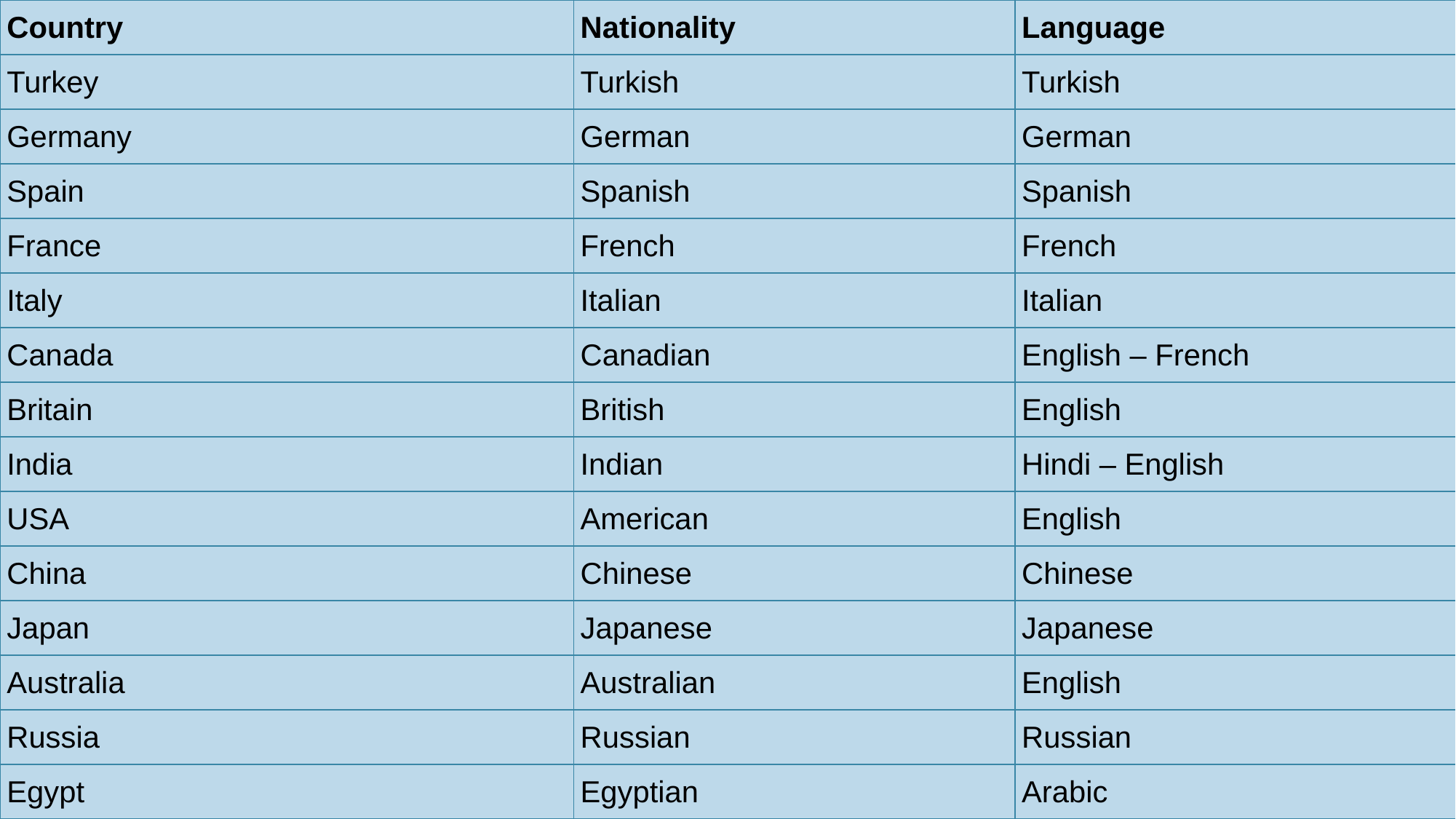

| Country | Nationality | Language |
| --- | --- | --- |
| Turkey | Turkish | Turkish |
| Germany | German | German |
| Spain | Spanish | Spanish |
| France | French | French |
| Italy | Italian | Italian |
| Canada | Canadian | English – French |
| Britain | British | English |
| India | Indian | Hindi – English |
| USA | American | English |
| China | Chinese | Chinese |
| Japan | Japanese | Japanese |
| Australia | Australian | English |
| Russia | Russian | Russian |
| Egypt | Egyptian | Arabic |
#